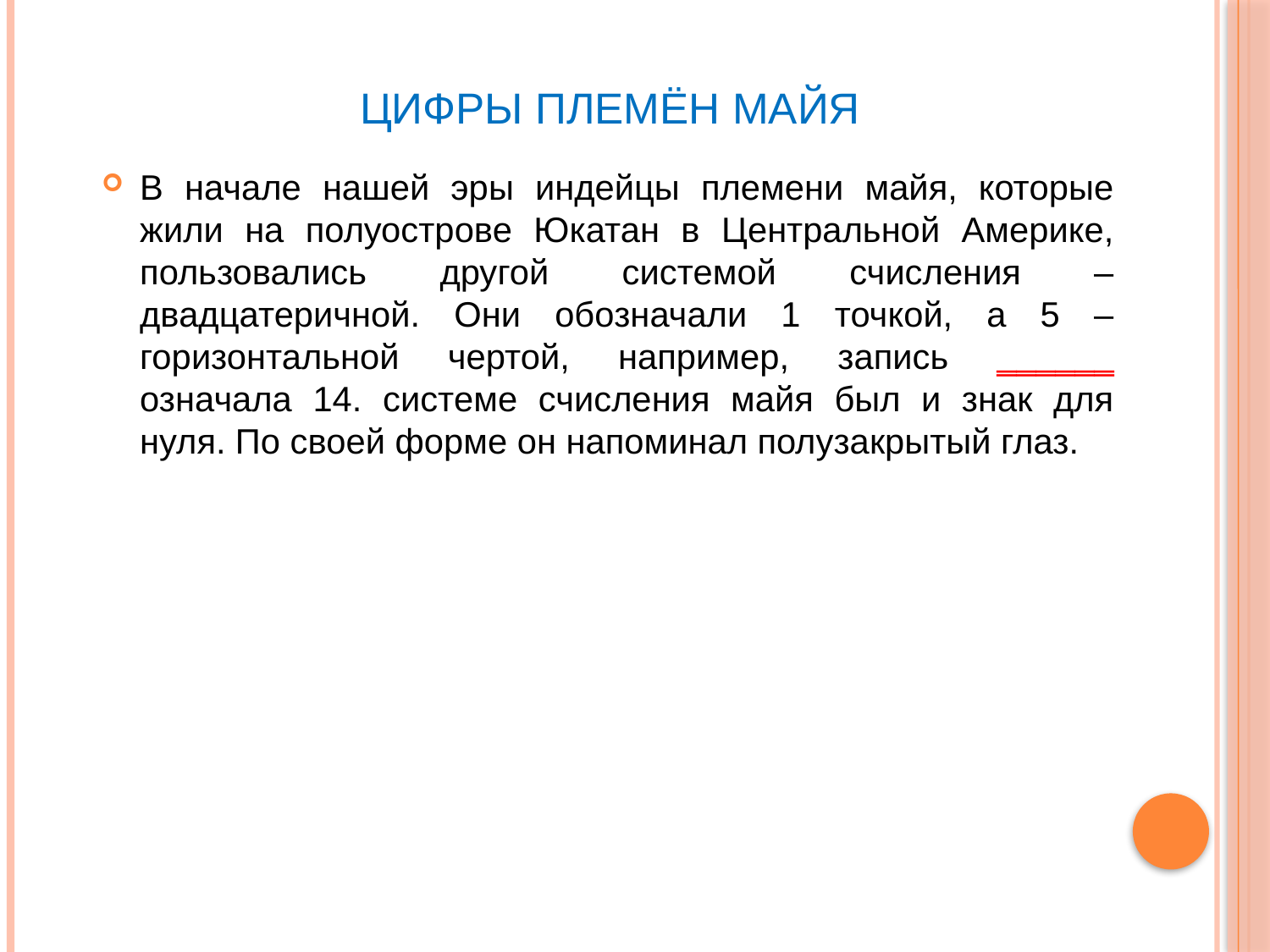

# Цифры племён Майя
В начале нашей эры индейцы племени майя, которые жили на полуострове Юкатан в Центральной Америке, пользовались другой системой счисления – двадцатеричной. Они обозначали 1 точкой, а 5 – горизонтальной чертой, например, запись ‗‗‗‗‗‗ означала 14. системе счисления майя был и знак для нуля. По своей форме он напоминал полузакрытый глаз.